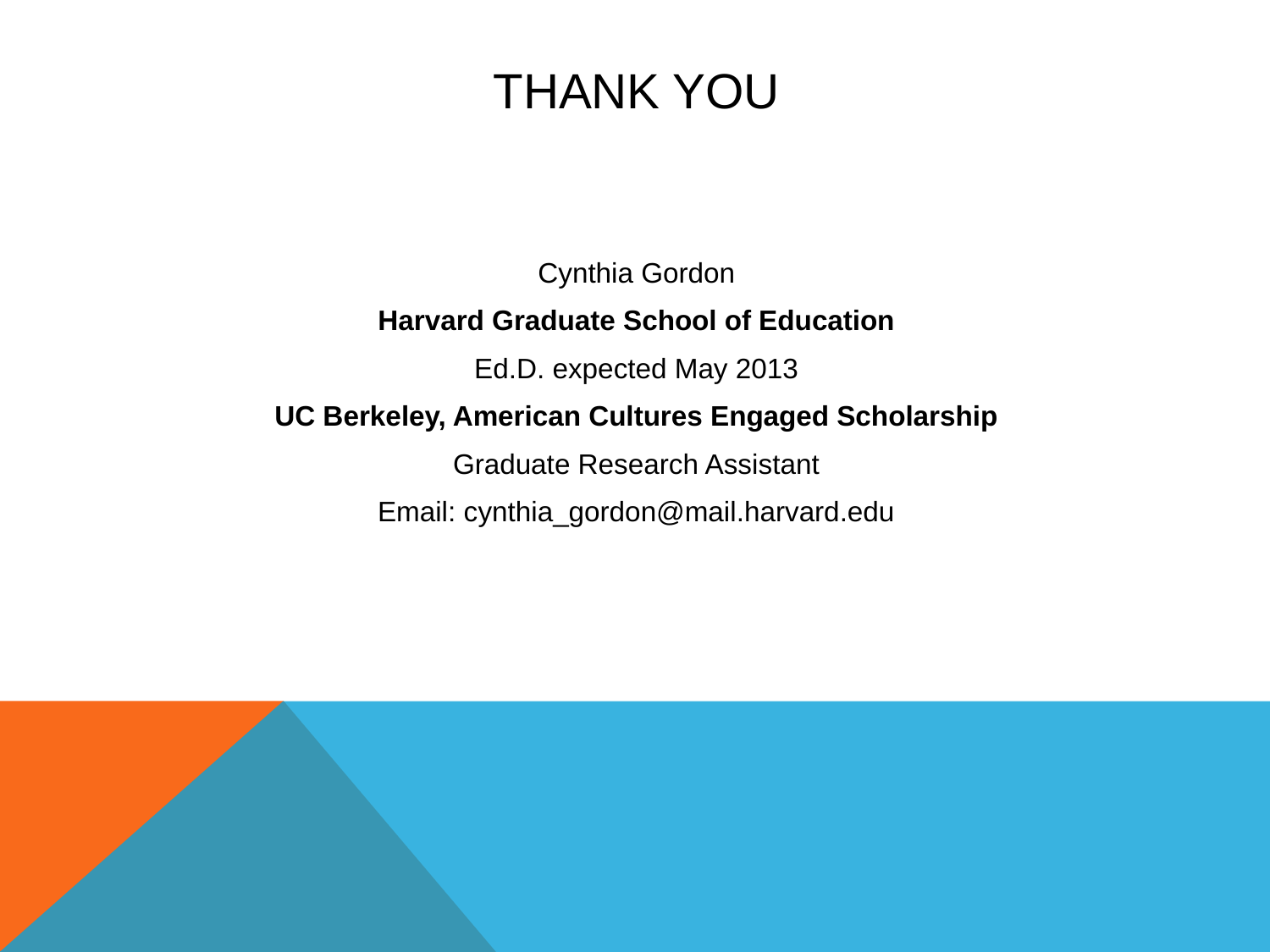

# Thank you

Cynthia Gordon
Harvard Graduate School of Education
Ed.D. expected May 2013
UC Berkeley, American Cultures Engaged Scholarship
Graduate Research Assistant
Email: cynthia_gordon@mail.harvard.edu